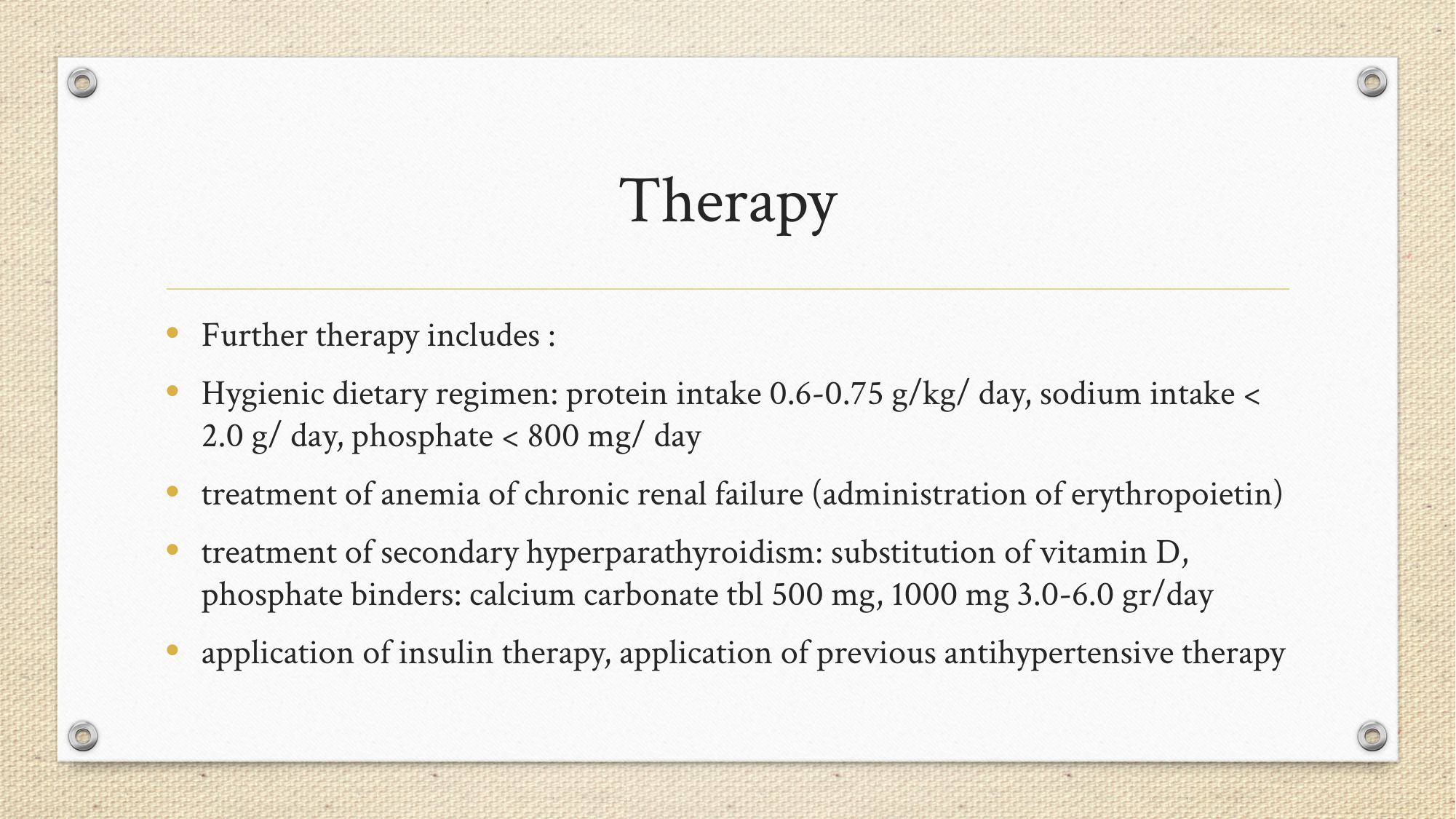

# Therapy
Further therapy includes :
Hygienic dietary regimen: protein intake 0.6-0.75 g/kg/ day, sodium intake < 2.0 g/ day, phosphate < 800 mg/ day
treatment of anemia of chronic renal failure (administration of erythropoietin)
treatment of secondary hyperparathyroidism: substitution of vitamin D, phosphate binders: calcium carbonate tbl 500 mg, 1000 mg 3.0-6.0 gr/day
application of insulin therapy, application of previous antihypertensive therapy